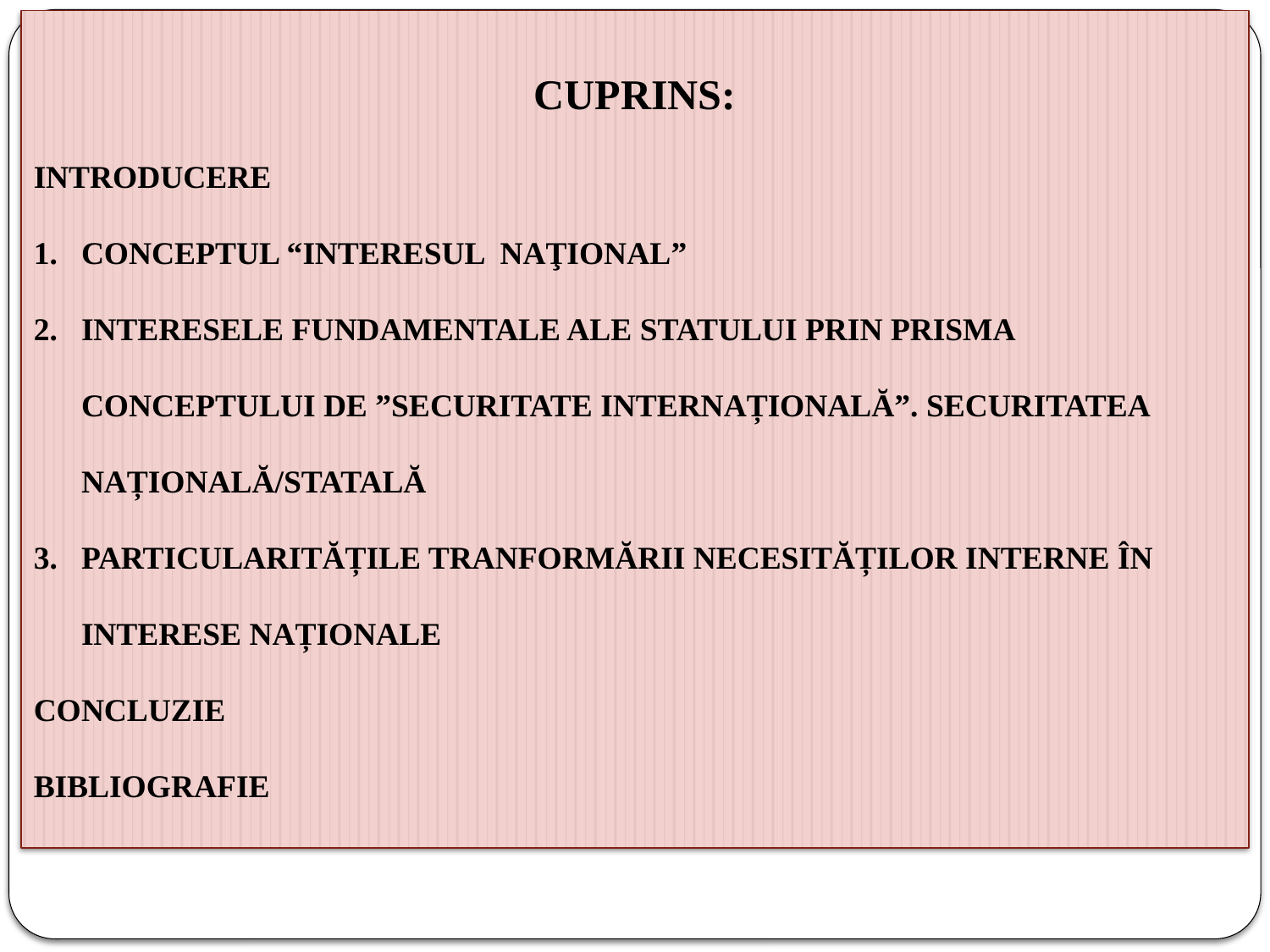

CUPRINS:
INTRODUCERE
CONCEPTUL “INTERESUL  NAŢIONAL”
INTERESELE FUNDAMENTALE ALE STATULUI PRIN PRISMA CONCEPTULUI DE ”SECURITATE INTERNAȚIONALĂ”. SECURITATEA NAȚIONALĂ/STATALĂ
PARTICULARITĂȚILE TRANFORMĂRII NECESITĂȚILOR INTERNE ÎN INTERESE NAȚIONALE
CONCLUZIE
BIBLIOGRAFIE